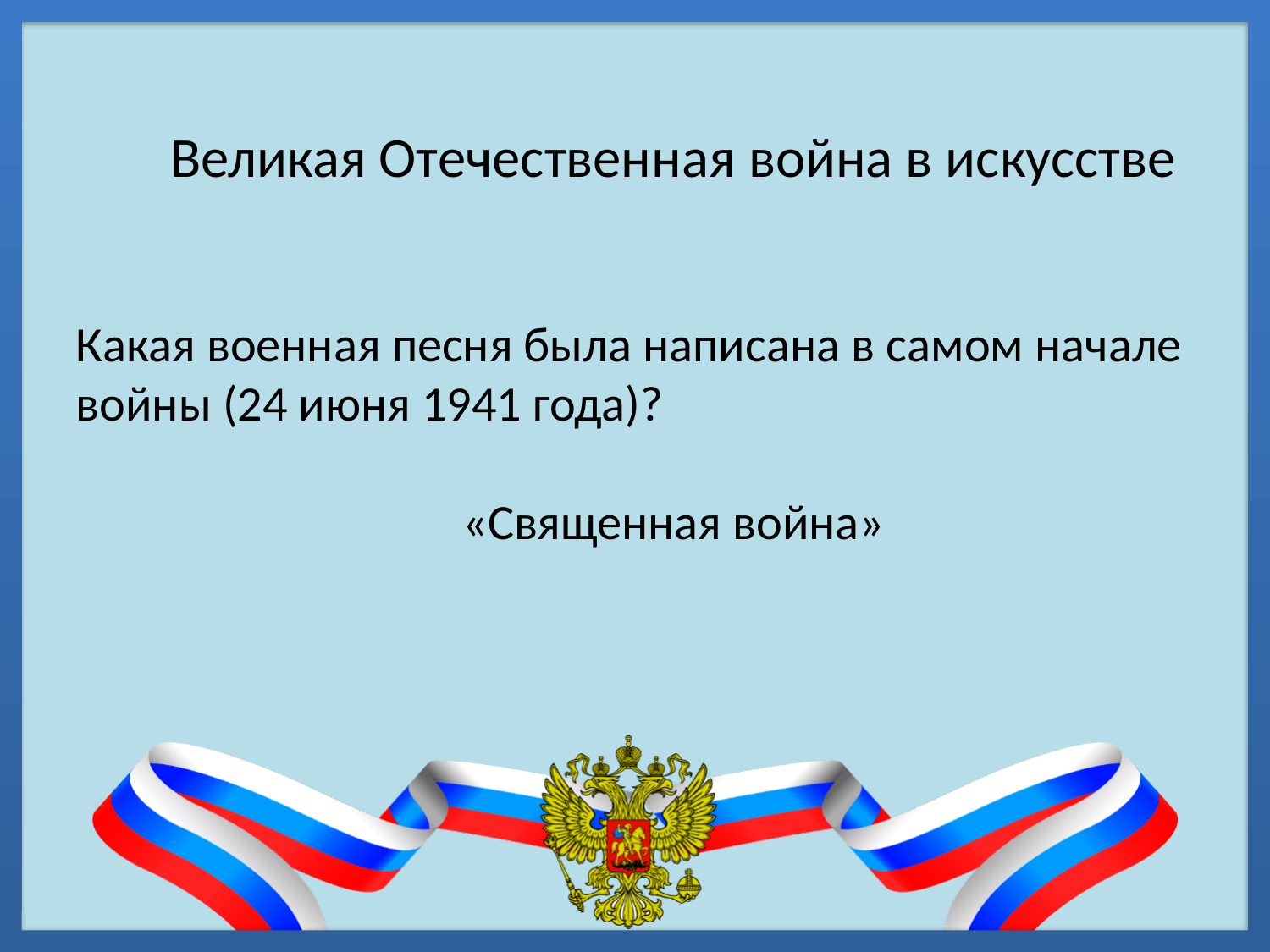

# Великая Отечественная война в искусстве

Какая военная песня была написана в самом начале войны (24 июня 1941 года)?

«Священная война»